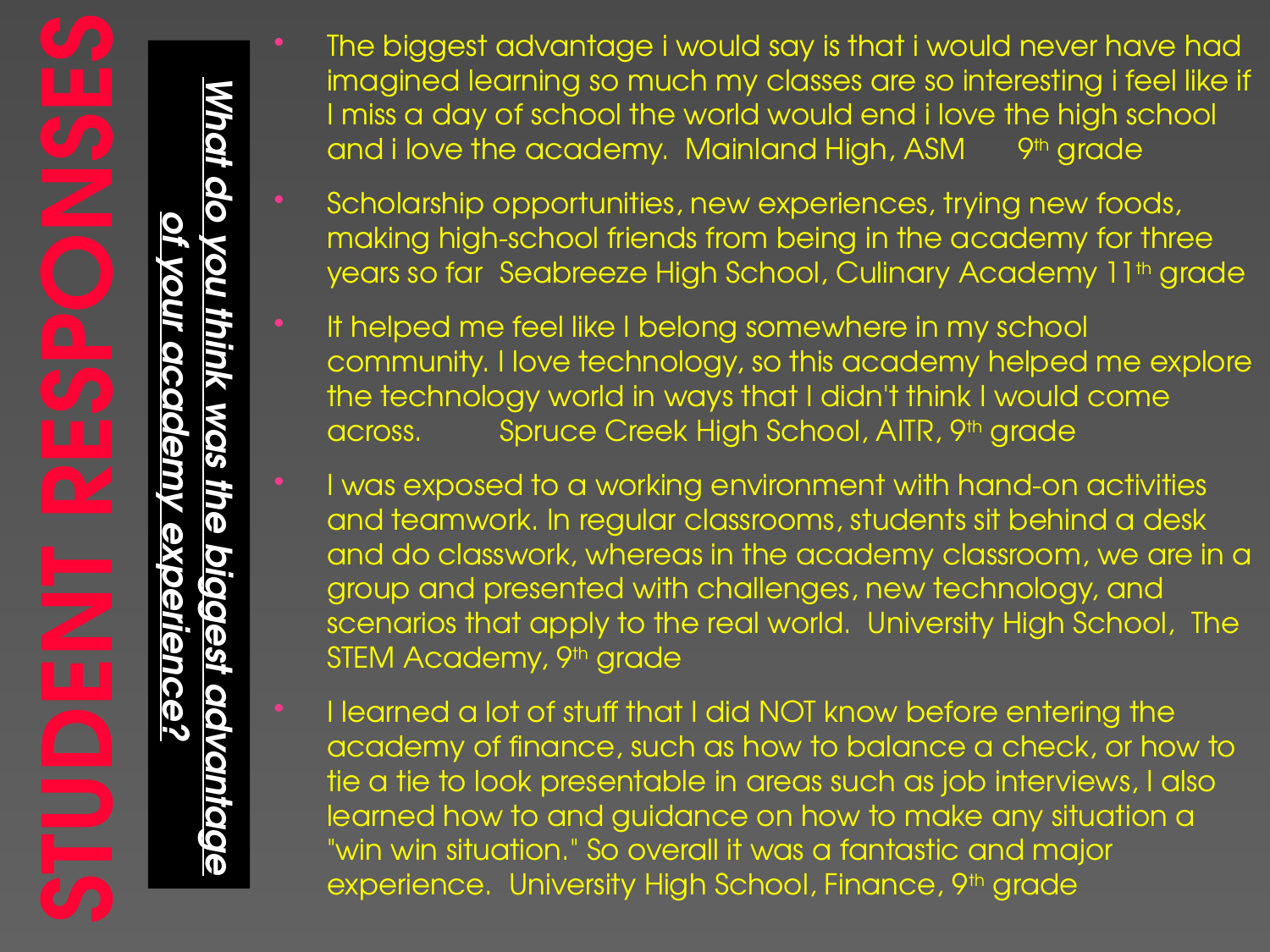

The biggest advantage i would say is that i would never have had imagined learning so much my classes are so interesting i feel like if I miss a day of school the world would end i love the high school and i love the academy.  Mainland High, ASM	9th grade
Scholarship opportunities, new experiences, trying new foods, making high-school friends from being in the academy for three years so far	Seabreeze High School, Culinary Academy	11th grade
It helped me feel like I belong somewhere in my school community. I love technology, so this academy helped me explore the technology world in ways that I didn't think I would come across.	Spruce Creek High School, AITR, 9th grade
I was exposed to a working environment with hand-on activities and teamwork. In regular classrooms, students sit behind a desk and do classwork, whereas in the academy classroom, we are in a group and presented with challenges, new technology, and scenarios that apply to the real world.  University High School,  The STEM Academy, 9th grade
I learned a lot of stuff that I did NOT know before entering the academy of finance, such as how to balance a check, or how to tie a tie to look presentable in areas such as job interviews, I also learned how to and guidance on how to make any situation a "win win situation." So overall it was a fantastic and major experience.  University High School, Finance, 9th grade

What do you think was the biggest advantage of your academy experience?
STUDENT RESPONSES